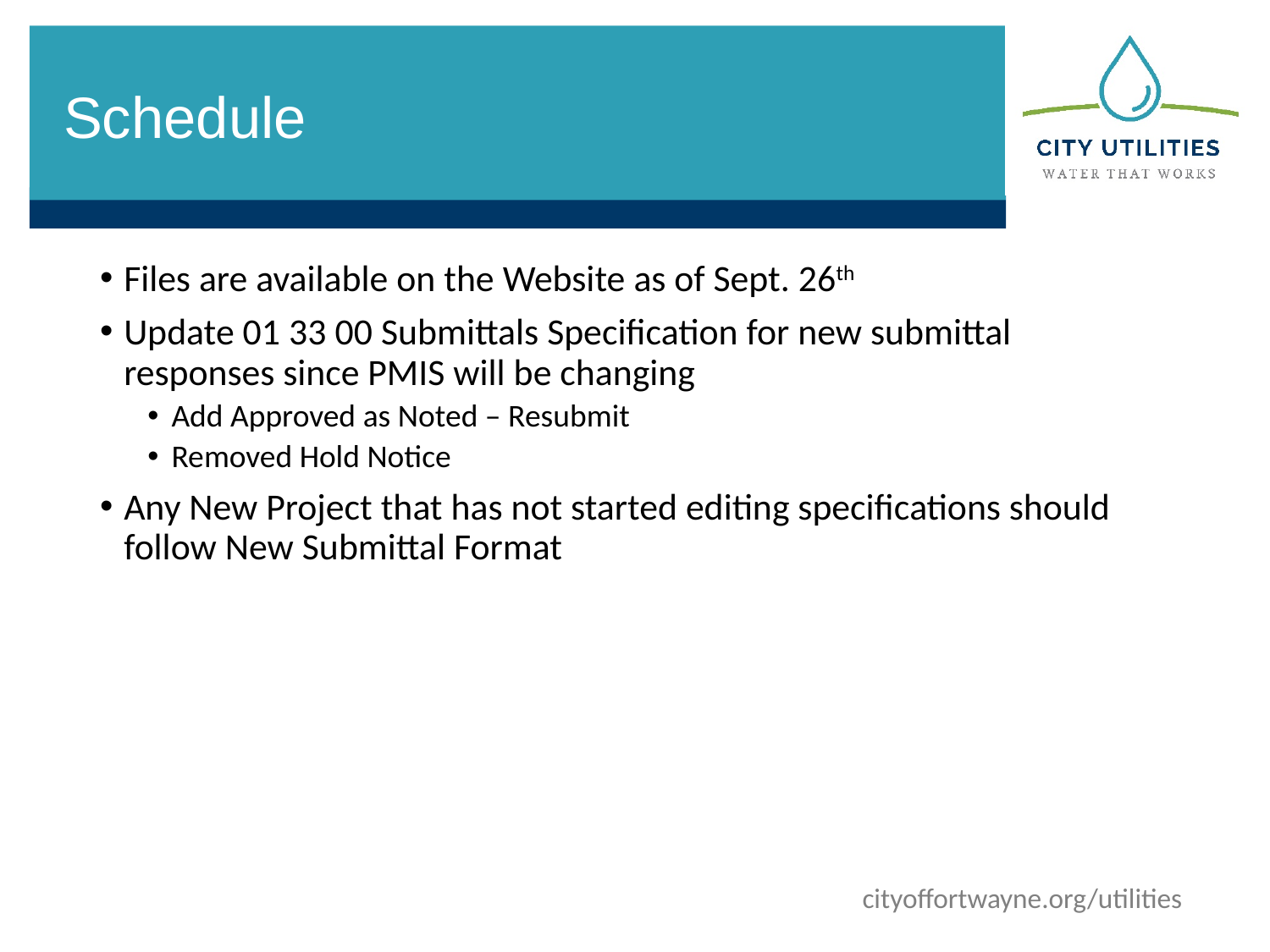

# Schedule
Files are available on the Website as of Sept. 26th
Update 01 33 00 Submittals Specification for new submittal responses since PMIS will be changing
Add Approved as Noted – Resubmit
Removed Hold Notice
Any New Project that has not started editing specifications should follow New Submittal Format